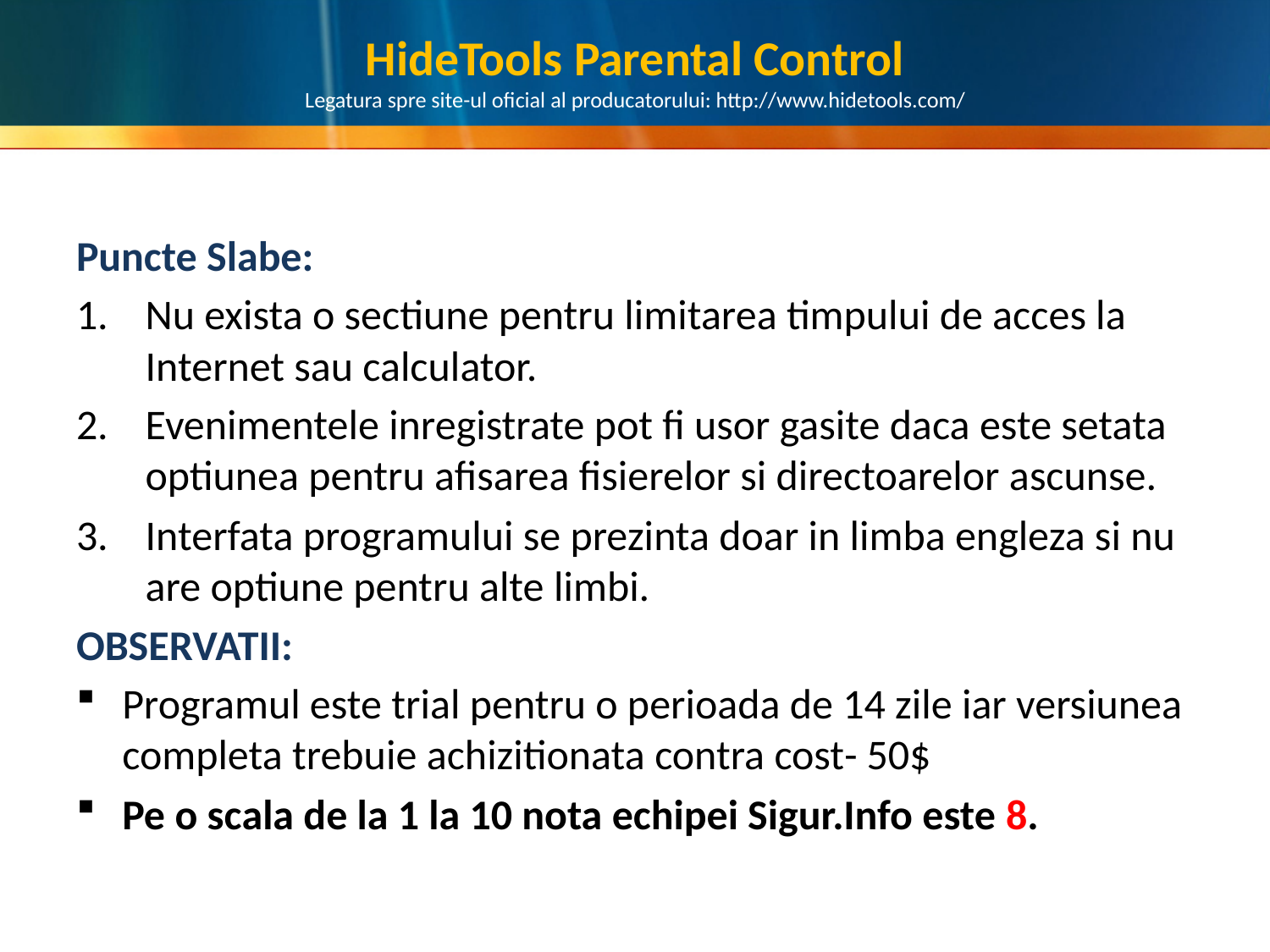

# HideTools Parental Control Legatura spre site-ul oficial al producatorului: http://www.hidetools.com/
Puncte Slabe:
Nu exista o sectiune pentru limitarea timpului de acces la Internet sau calculator.
Evenimentele inregistrate pot fi usor gasite daca este setata optiunea pentru afisarea fisierelor si directoarelor ascunse.
Interfata programului se prezinta doar in limba engleza si nu are optiune pentru alte limbi.
OBSERVATII:
Programul este trial pentru o perioada de 14 zile iar versiunea completa trebuie achizitionata contra cost- 50$
Pe o scala de la 1 la 10 nota echipei Sigur.Info este 8.